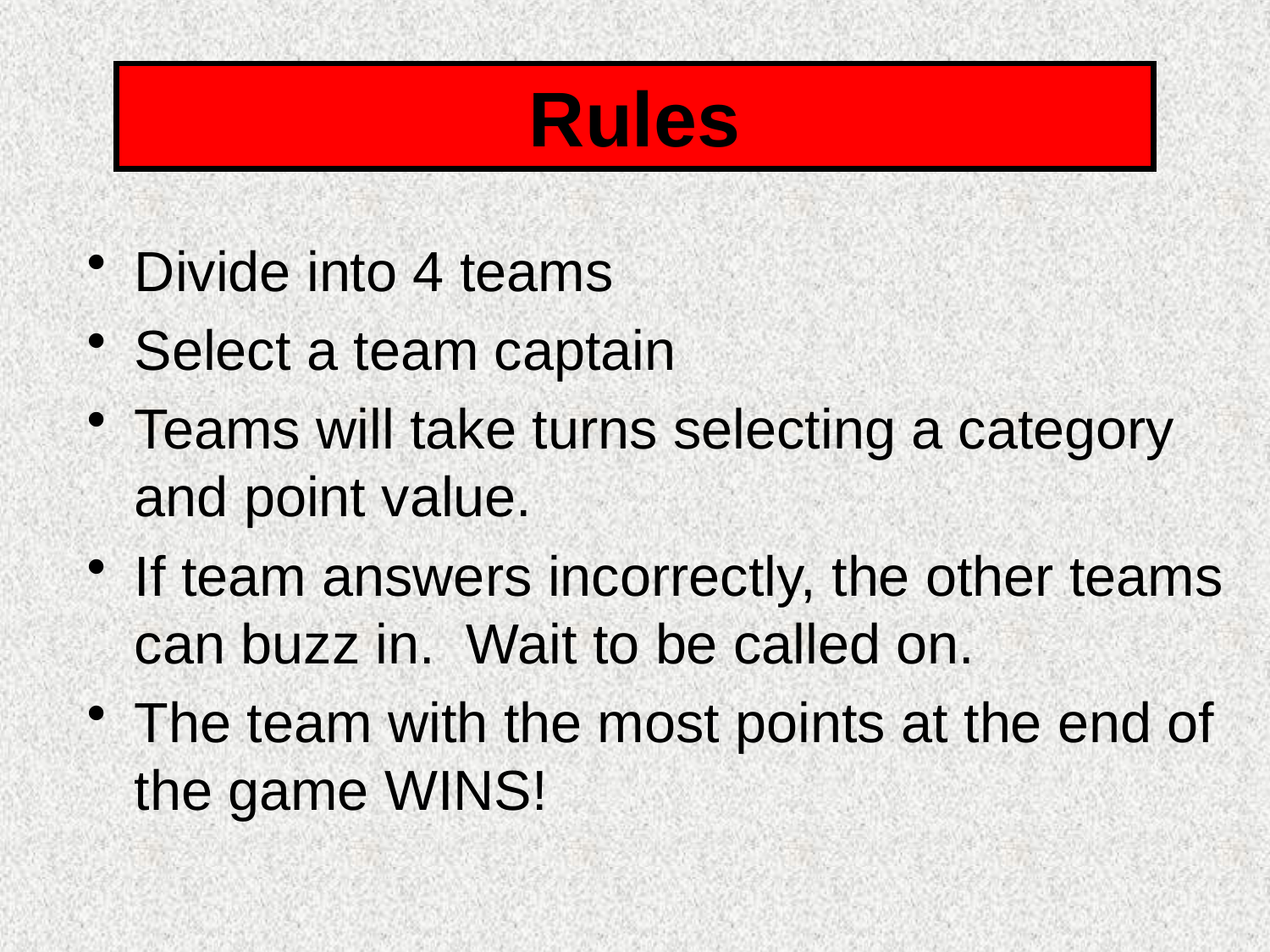

Rules
Divide into 4 teams
Select a team captain
Teams will take turns selecting a category and point value.
If team answers incorrectly, the other teams can buzz in.  Wait to be called on.
The team with the most points at the end of the game WINS!